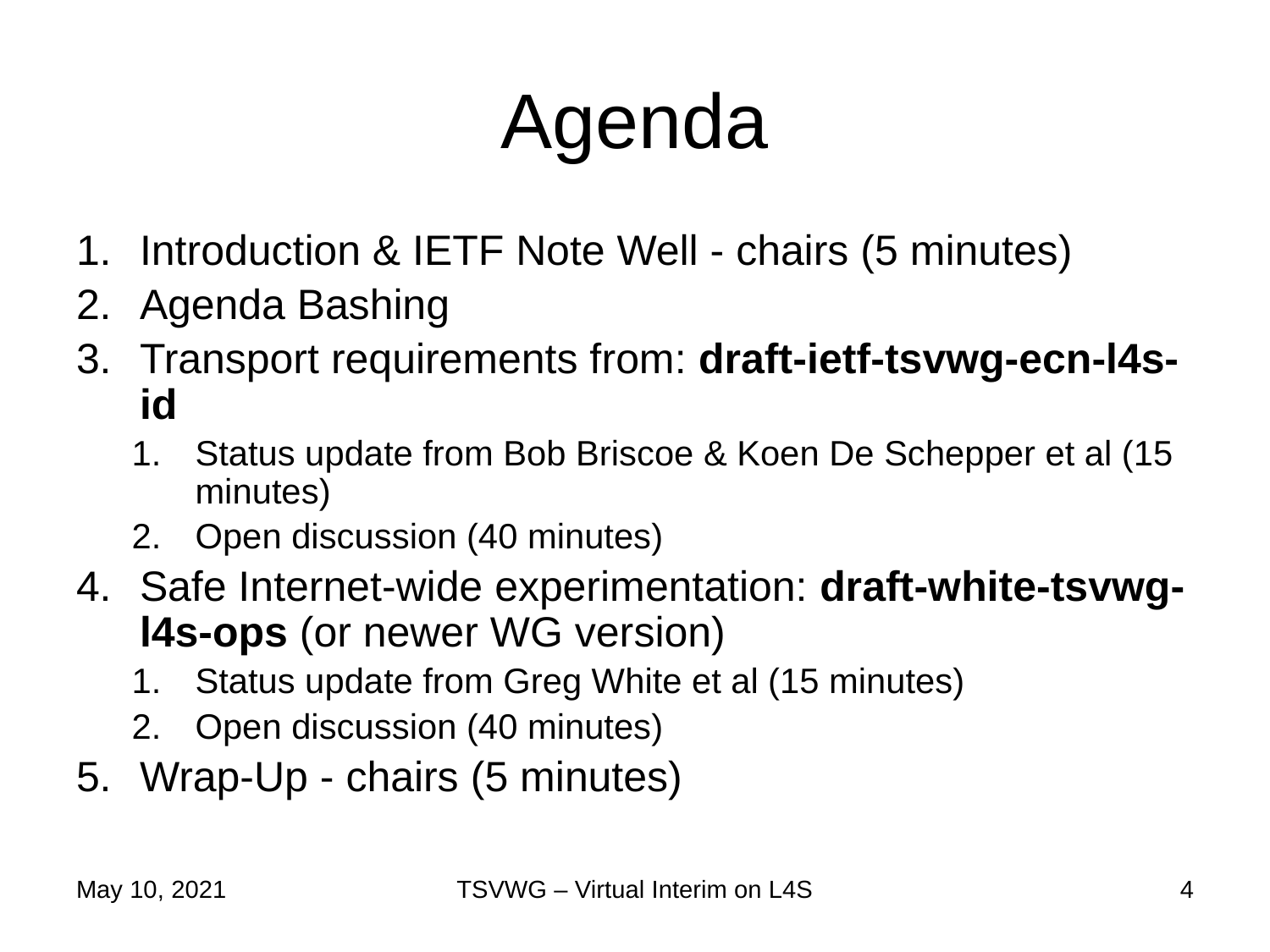

# Agenda
Introduction & IETF Note Well - chairs (5 minutes)
Agenda Bashing
Transport requirements from: draft-ietf-tsvwg-ecn-l4s-id
Status update from Bob Briscoe & Koen De Schepper et al (15 minutes)
Open discussion (40 minutes)
Safe Internet-wide experimentation: draft-white-tsvwg-l4s-ops (or newer WG version)
Status update from Greg White et al (15 minutes)
Open discussion (40 minutes)
Wrap-Up - chairs (5 minutes)
May 10, 2021
TSVWG – Virtual Interim on L4S
4